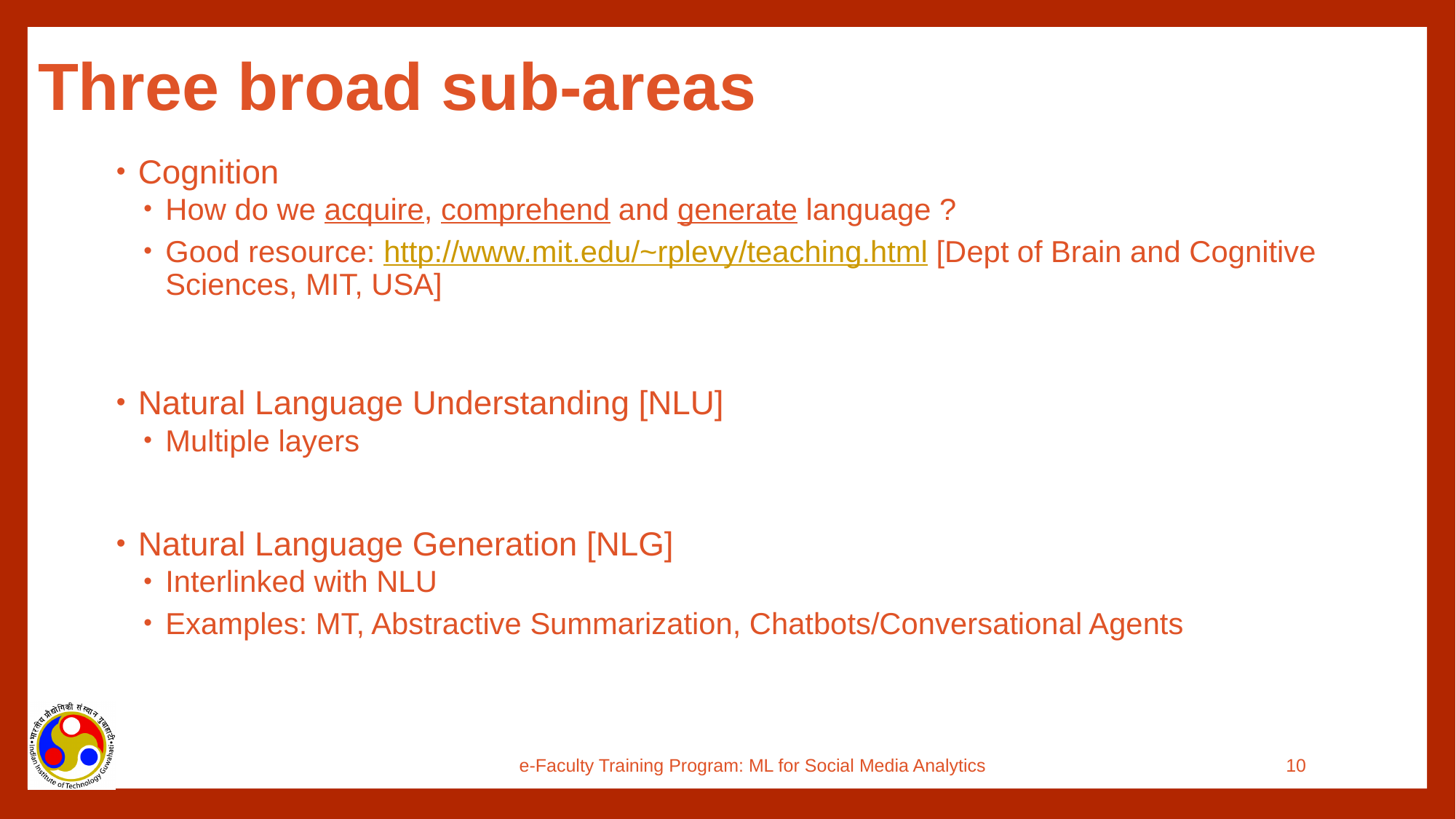

# Three broad sub-areas
Cognition
How do we acquire, comprehend and generate language ?
Good resource: http://www.mit.edu/~rplevy/teaching.html [Dept of Brain and Cognitive Sciences, MIT, USA]

Natural Language Understanding [NLU]
Multiple layers

Natural Language Generation [NLG]
Interlinked with NLU
Examples: MT, Abstractive Summarization, Chatbots/Conversational Agents

e-Faculty Training Program: ML for Social Media Analytics
10